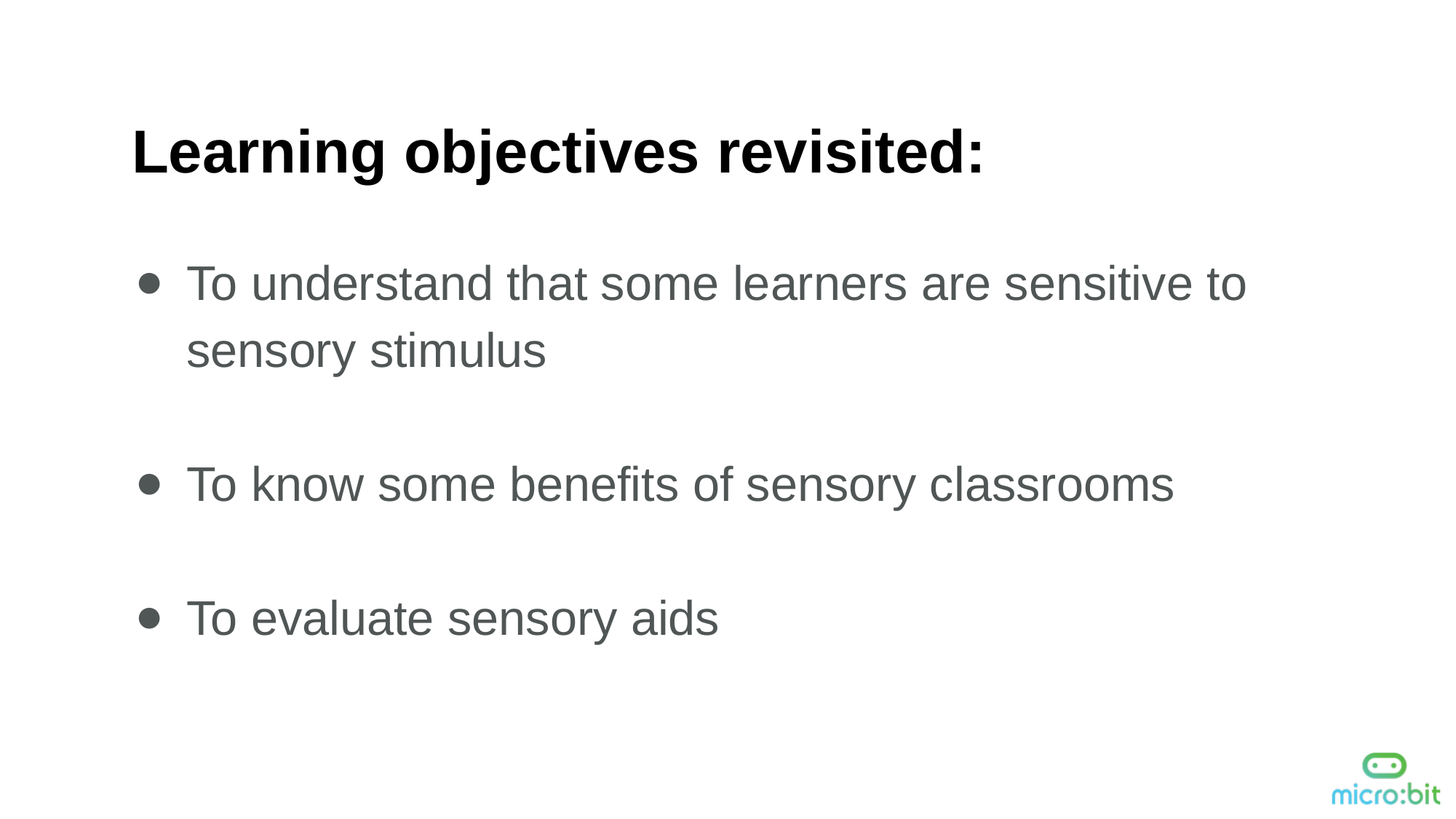

Learning objectives revisited:

To understand that some learners are sensitive to sensory stimulus

To know some benefits of sensory classrooms

To evaluate sensory aids